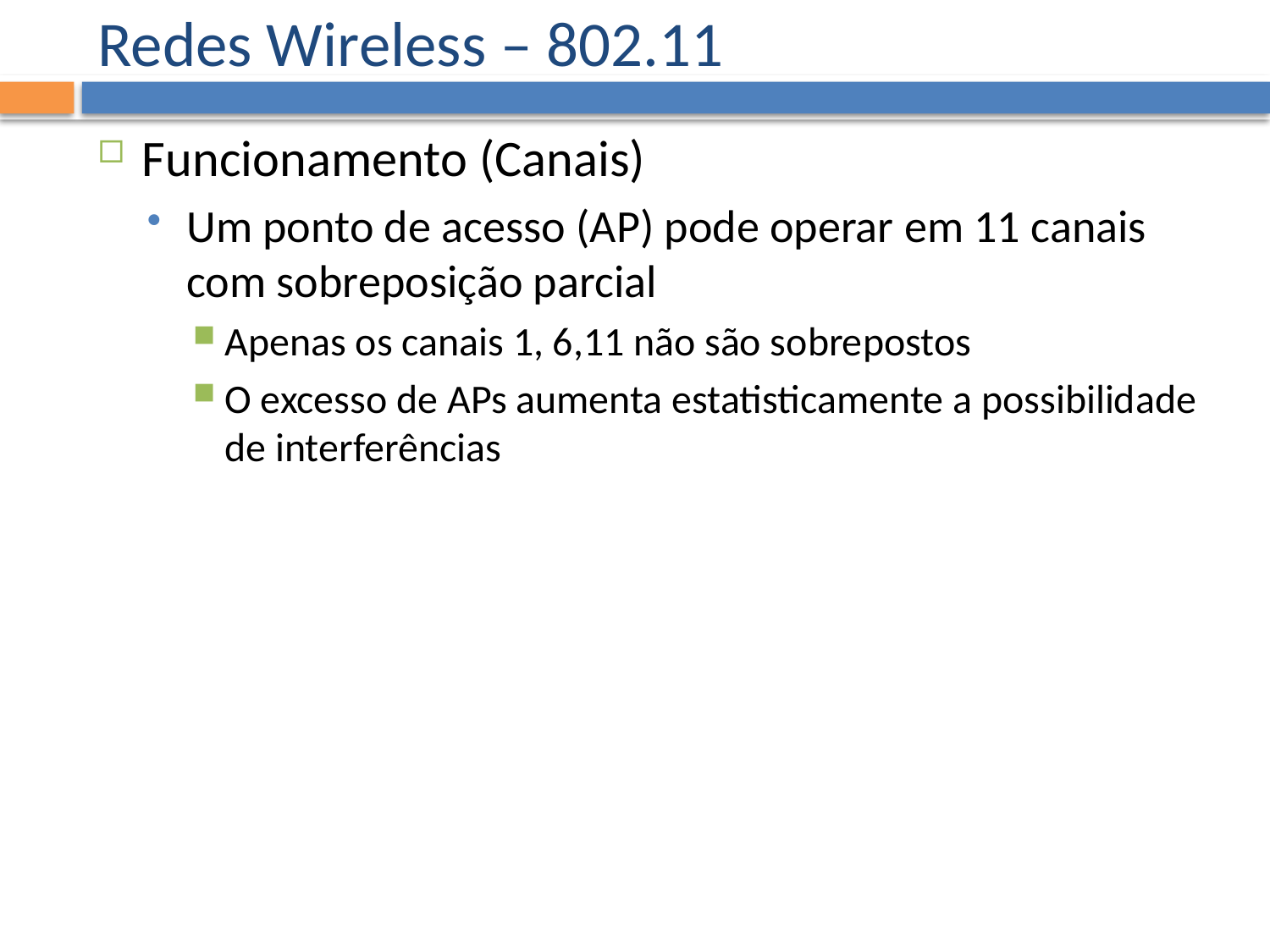

# Redes Wireless – 802.11
Funcionamento (Canais)
Um ponto de acesso (AP) pode operar em 11 canais com sobreposição parcial
Apenas os canais 1, 6,11 não são sobrepostos
O excesso de APs aumenta estatisticamente a possibilidade de interferências